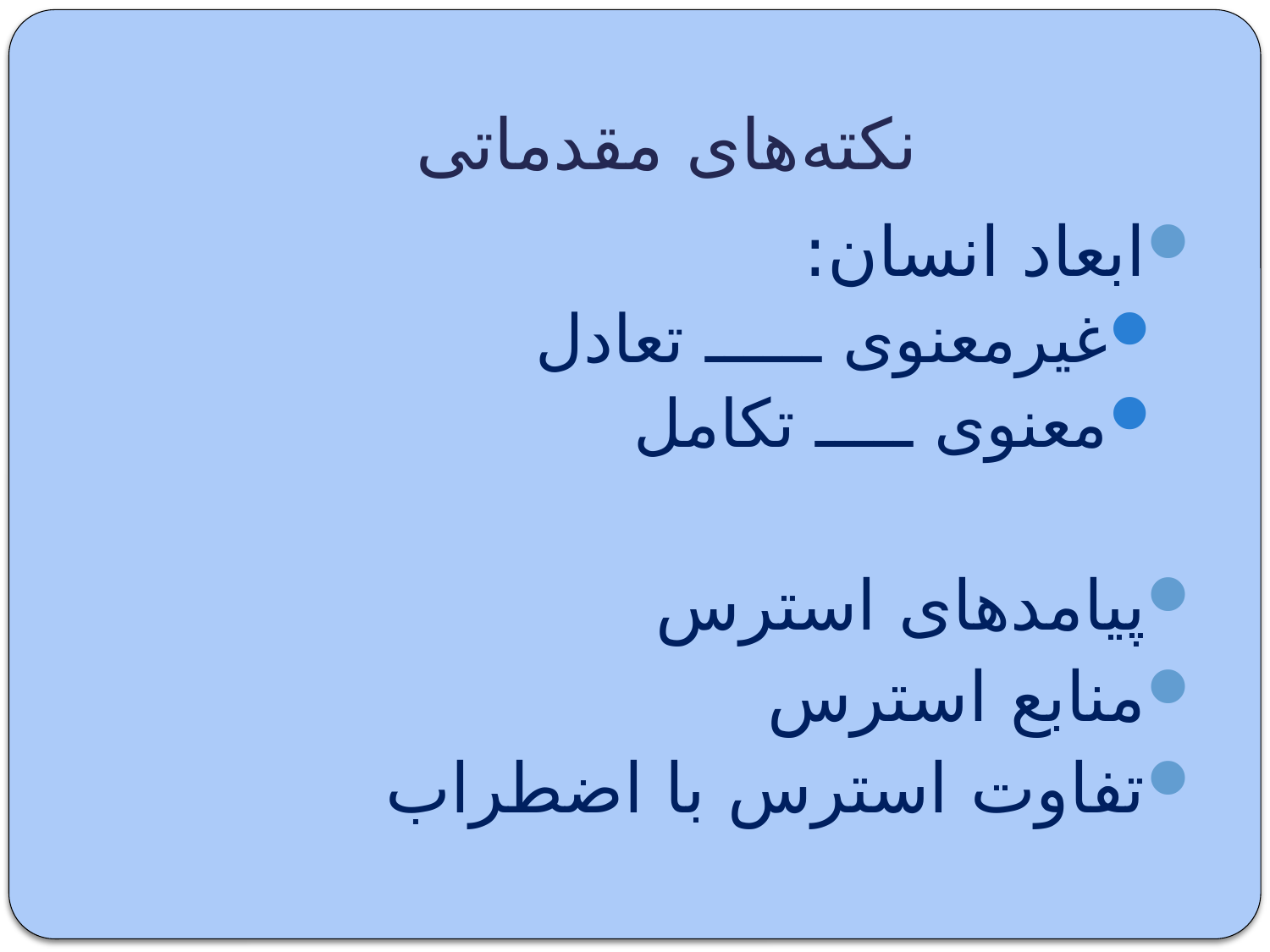

# نکته‌های مقدماتی
ابعاد انسان:
غیرمعنوی ــــــ تعادل
معنوی ـــــ تکامل

پیامدهای استرس
منابع استرس
تفاوت استرس با اضطراب